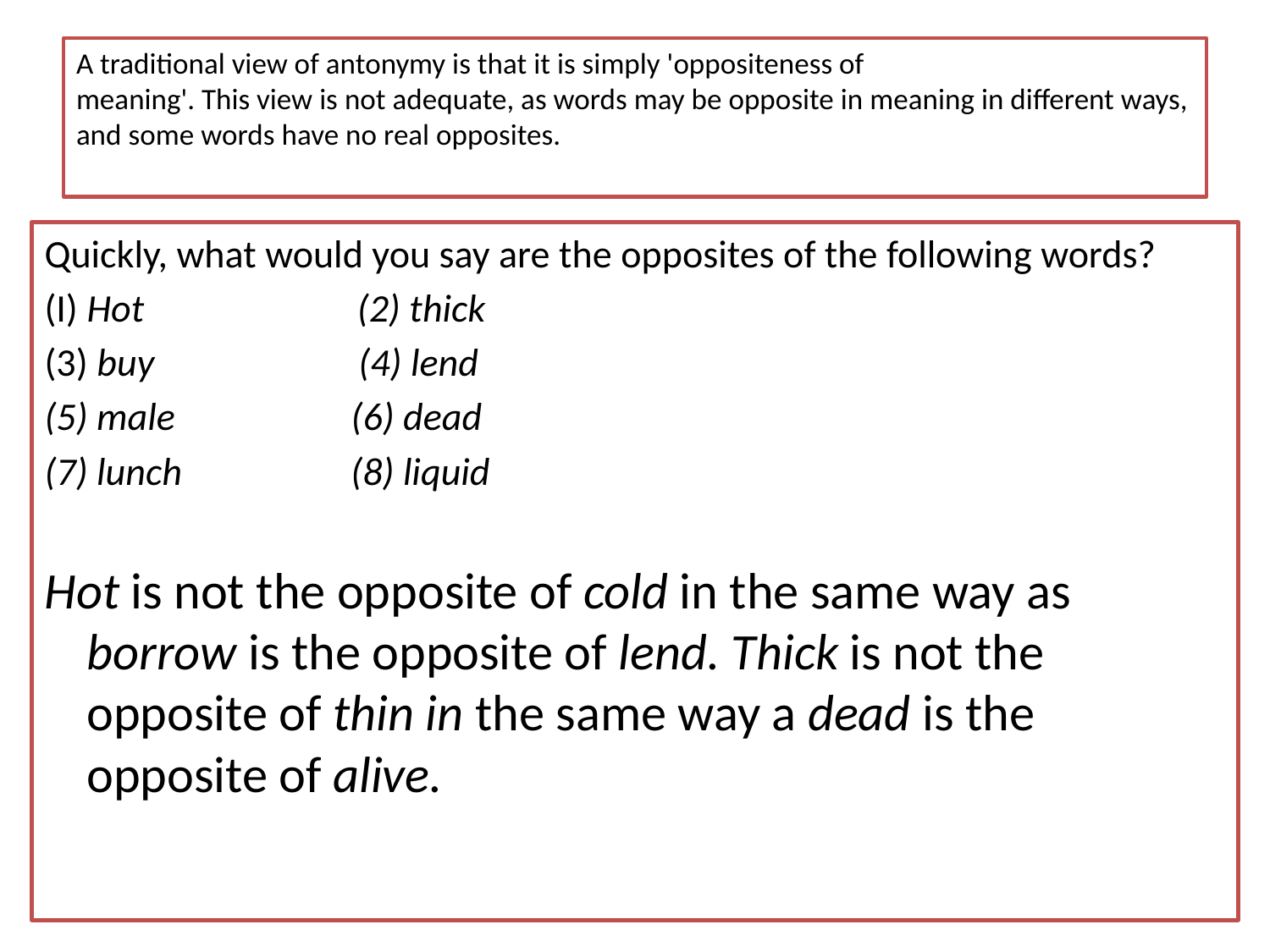

# A traditional view of antonymy is that it is simply 'oppositeness of meaning'. This view is not adequate, as words may be opposite in meaning in different ways, and some words have no real opposites.
Quickly, what would you say are the opposites of the following words?
(I) Hot                        (2) thick
(3) buy                       (4) lend
(5) male 	          (6) dead
(7) lunch 	          (8) liquid

Hot is not the opposite of cold in the same way as borrow is the opposite of lend. Thick is not the opposite of thin in the same way a dead is the opposite of alive.